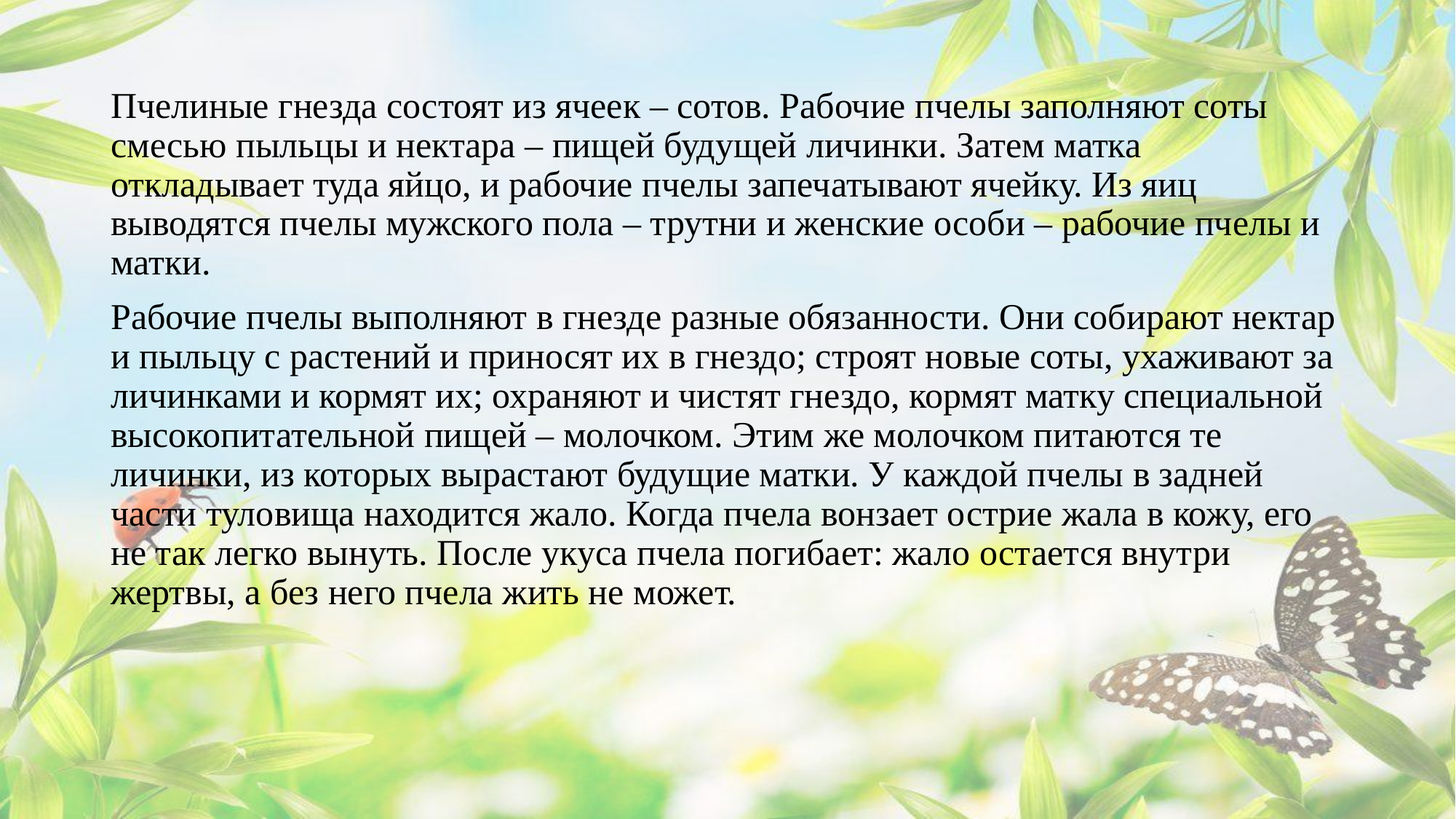

Пчелиные гнезда состоят из ячеек – сотов. Рабочие пчелы заполняют соты смесью пыльцы и нектара – пищей будущей личинки. Затем матка откладывает туда яйцо, и рабочие пчелы запечатывают ячейку. Из яиц выводятся пчелы мужского пола – трутни и женские особи – рабочие пчелы и матки.
Рабочие пчелы выполняют в гнезде разные обязанности. Они собирают нектар и пыльцу с растений и приносят их в гнездо; строят новые соты, ухаживают за личинками и кормят их; охраняют и чистят гнездо, кормят матку специальной высокопитательной пищей – молочком. Этим же молочком питаются те личинки, из которых вырастают будущие матки. У каждой пчелы в задней части туловища находится жало. Когда пчела вонзает острие жала в кожу, его не так легко вынуть. После укуса пчела погибает: жало остается внутри жертвы, а без него пчела жить не может.